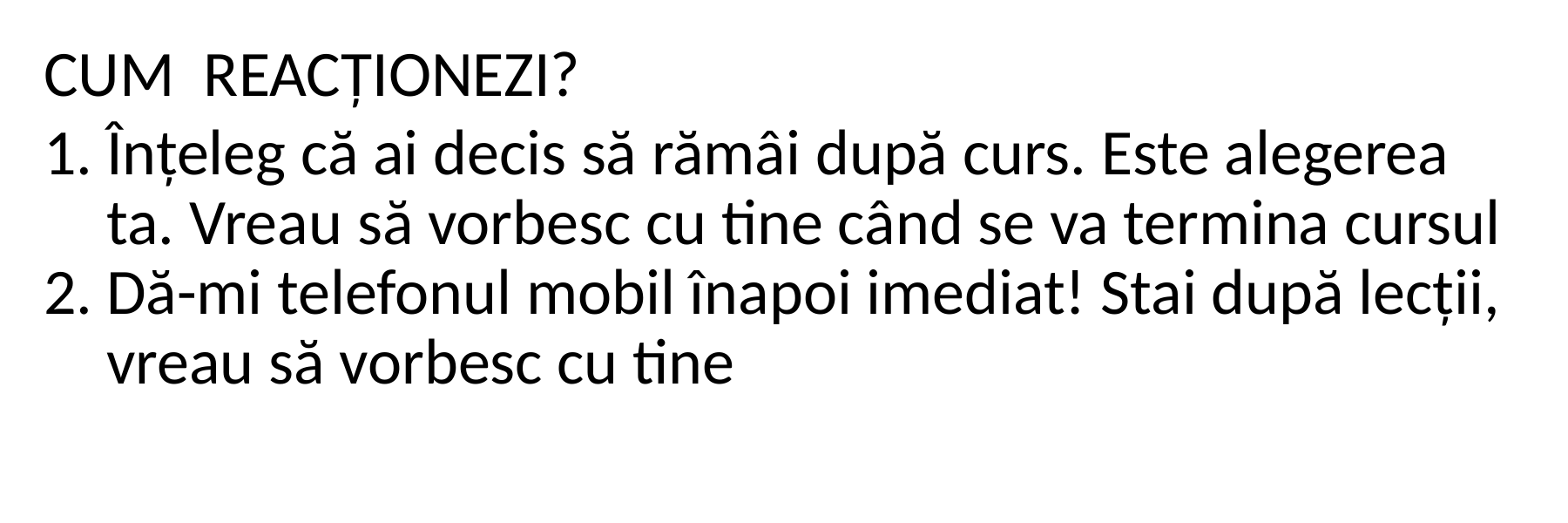

CUM  REACȚIONEZI?
Înțeleg că ai decis să rămâi după curs. Este alegerea ta. Vreau să vorbesc cu tine când se va termina cursul
Dă-mi telefonul mobil înapoi imediat! Stai după lecții, vreau să vorbesc cu tine